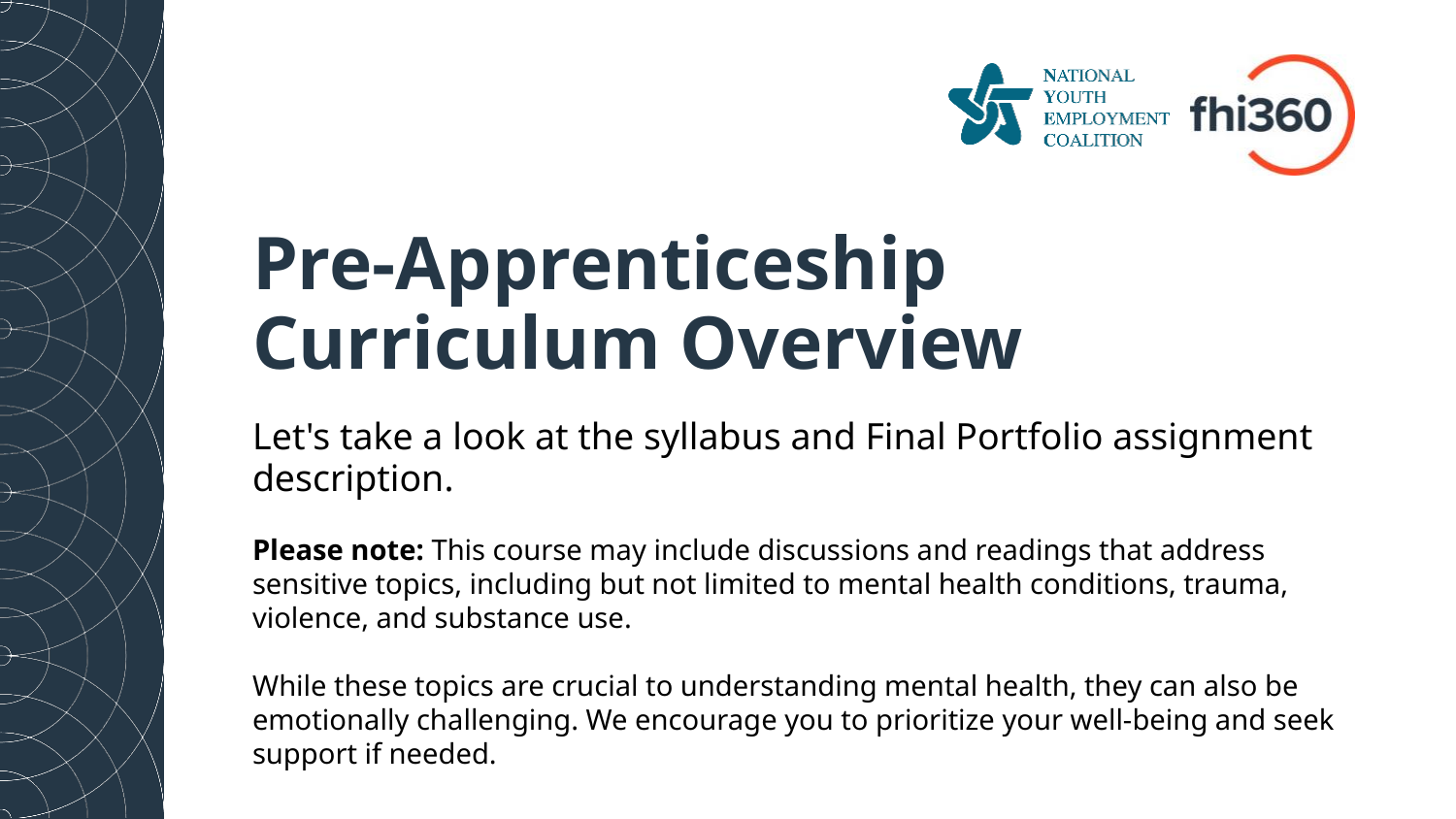

# Pre-Apprenticeship Curriculum Overview
Let's take a look at the syllabus and Final Portfolio assignment description.
Please note: This course may include discussions and readings that address sensitive topics, including but not limited to mental health conditions, trauma, violence, and substance use.

While these topics are crucial to understanding mental health, they can also be emotionally challenging. We encourage you to prioritize your well-being and seek support if needed.